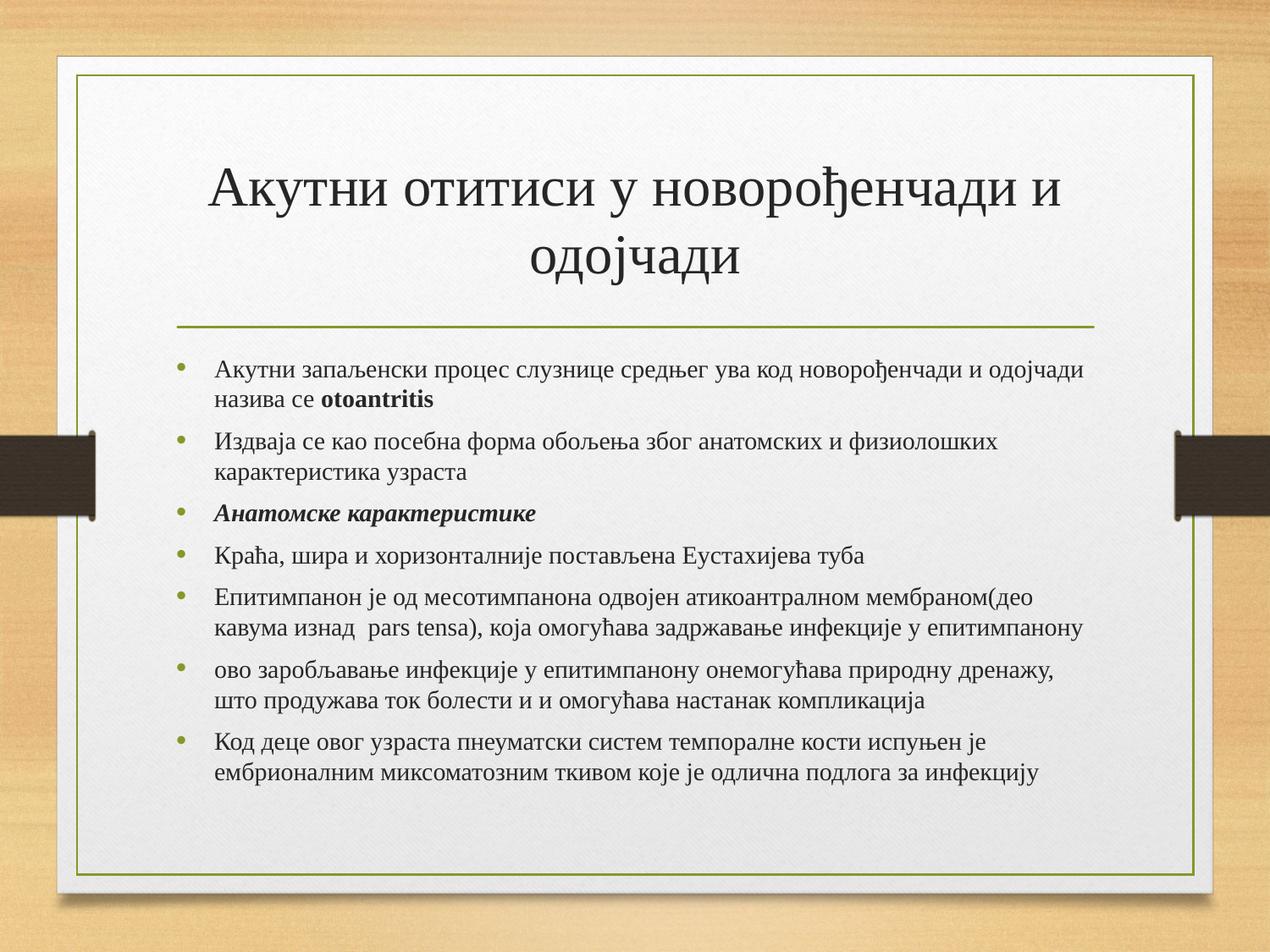

# Акутни отитиси у новорођенчади и одојчади
Акутни запаљенски процес слузнице средњег ува код новорођенчади и одојчади назива се otoantritis
Издваја се као посебна форма обољења због анатомских и физиолошких карактеристика узраста
Анатомске карактеристике
Краћа, шира и хоризонталније постављена Еустахијева туба
Епитимпанон је од месотимпанона одвојен атикоантралном мембраном(део кавума изнад  pars tensa), која омогућава задржавање инфекције у епитимпанону
ово заробљавање инфекције у епитимпанону онемогућава природну дренажу, што продужава ток болести и и омогућава настанак компликација
Код деце овог узраста пнеуматски систем темпоралне кости испуњен је ембрионалним миксоматозним ткивом које је одлична подлога за инфекцију